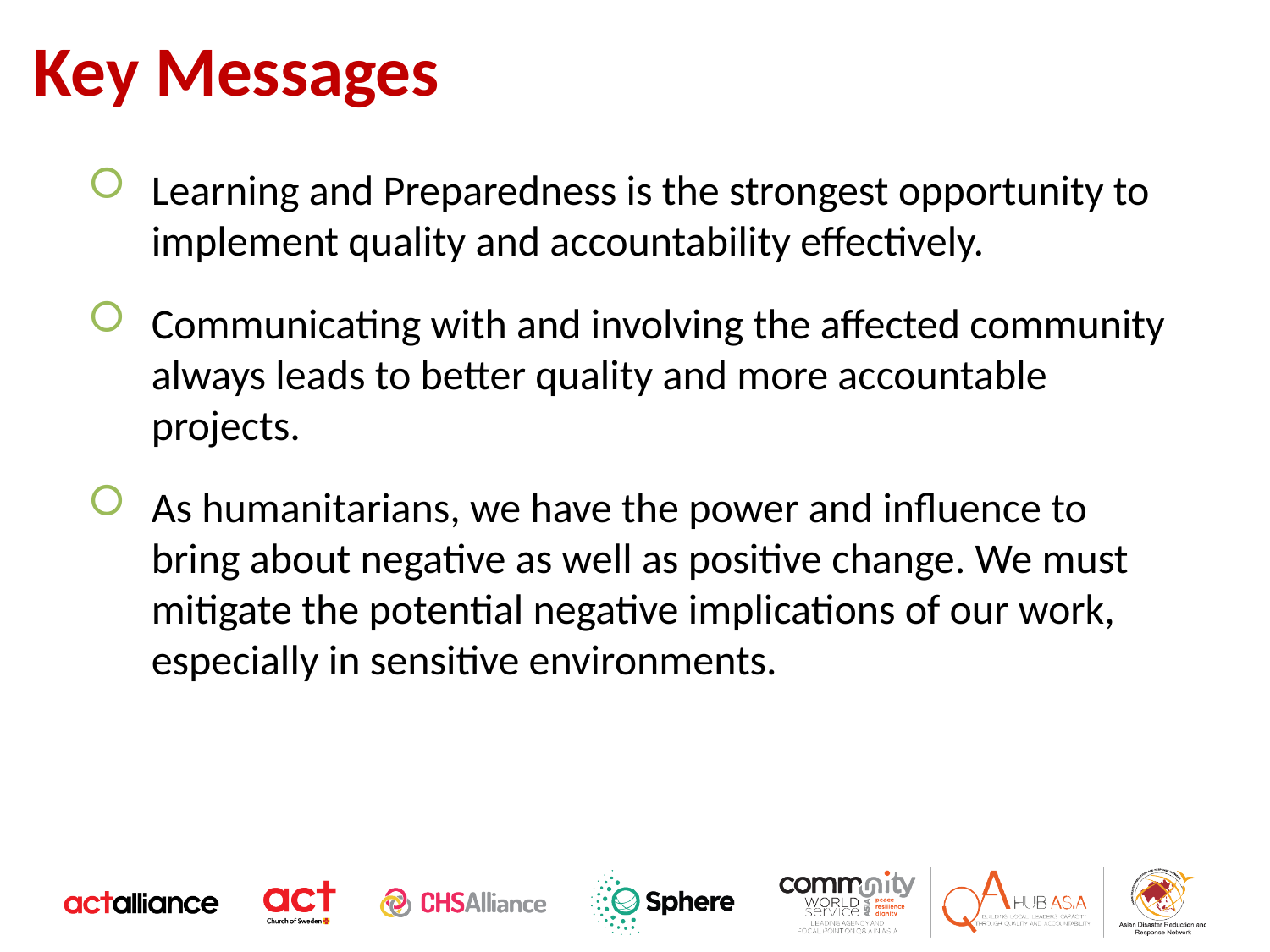

Key Messages
Learning and Preparedness is the strongest opportunity to implement quality and accountability effectively.
Communicating with and involving the affected community always leads to better quality and more accountable projects.
As humanitarians, we have the power and influence to bring about negative as well as positive change. We must mitigate the potential negative implications of our work, especially in sensitive environments.